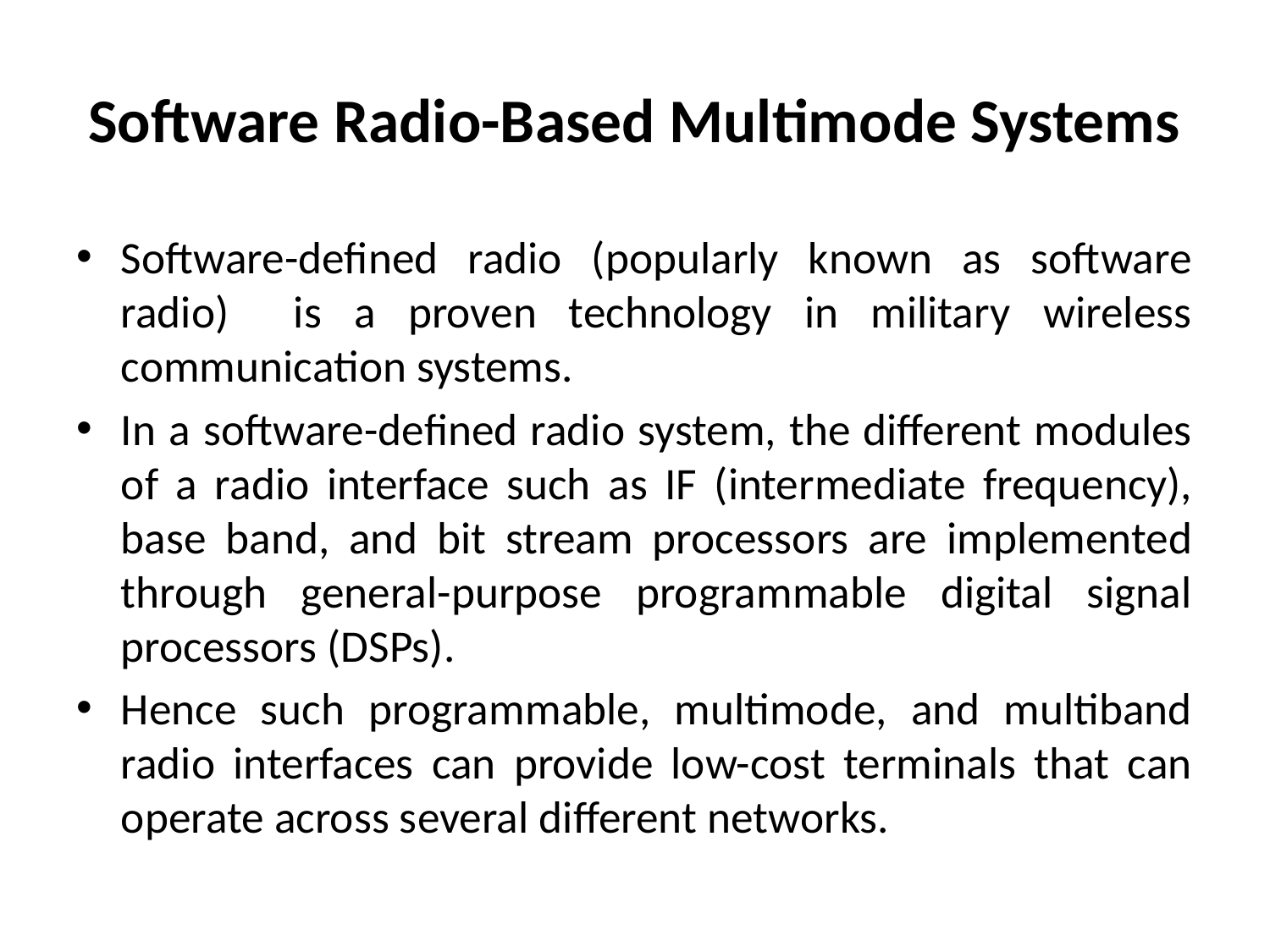

# Software Radio-Based Multimode Systems
Software-defined radio (popularly known as software radio)  is a proven technology in military wireless communication systems.
In a software-defined radio system, the different modules of a radio interface such as IF (intermediate frequency), base band, and bit stream processors are implemented through general-purpose programmable digital signal processors (DSPs).
Hence such programmable, multimode, and multiband radio interfaces can provide low-cost terminals that can operate across several different networks.